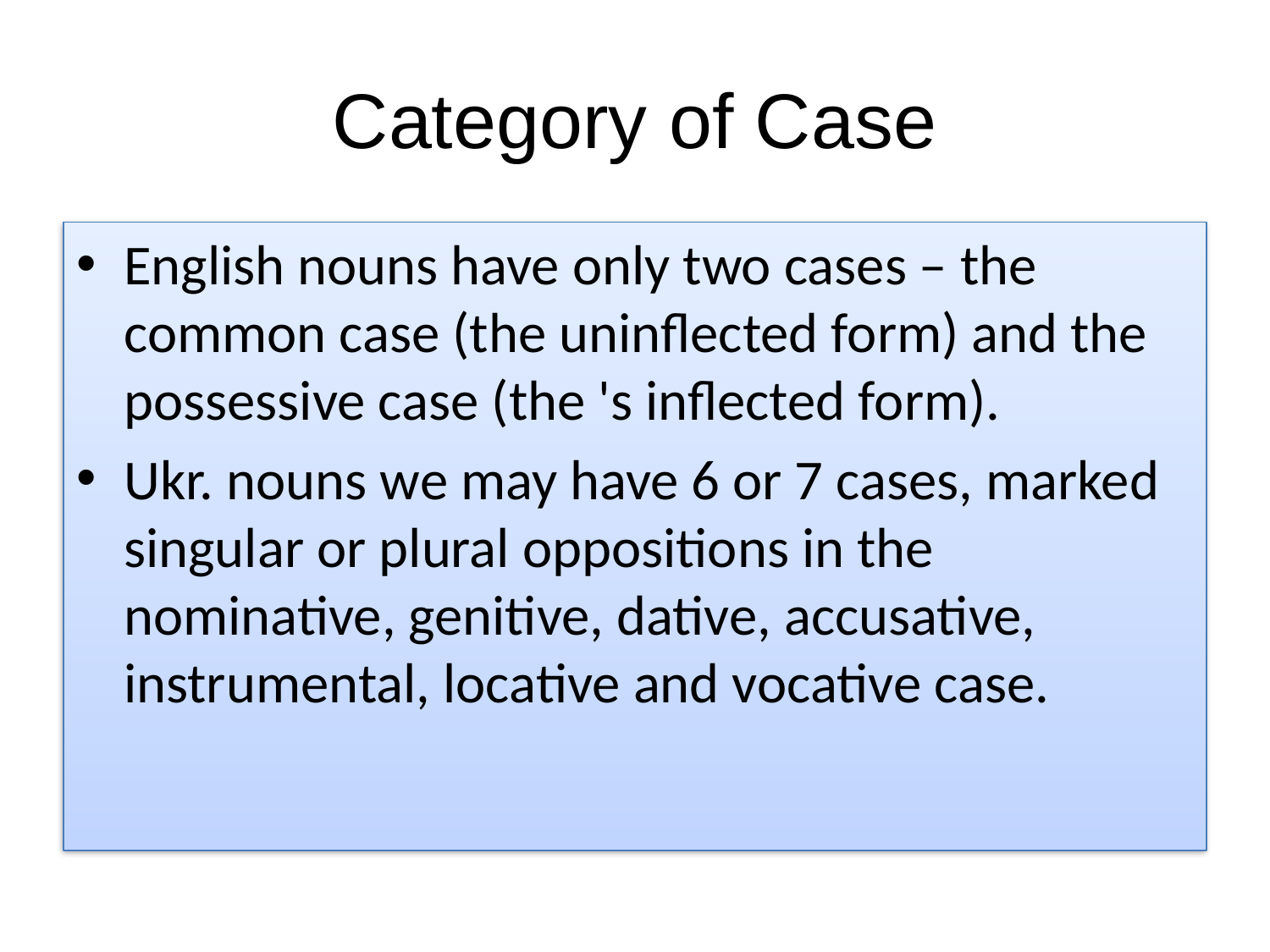

# Category of Case
English nouns have only two cases – the common case (the uninflected form) and the possessive case (the 's inflected form).
Ukr. nouns we may have 6 or 7 cases, marked singular or plural oppositions in the nominative, genitive, dative, accusative, instrumental, locative and vocative case.